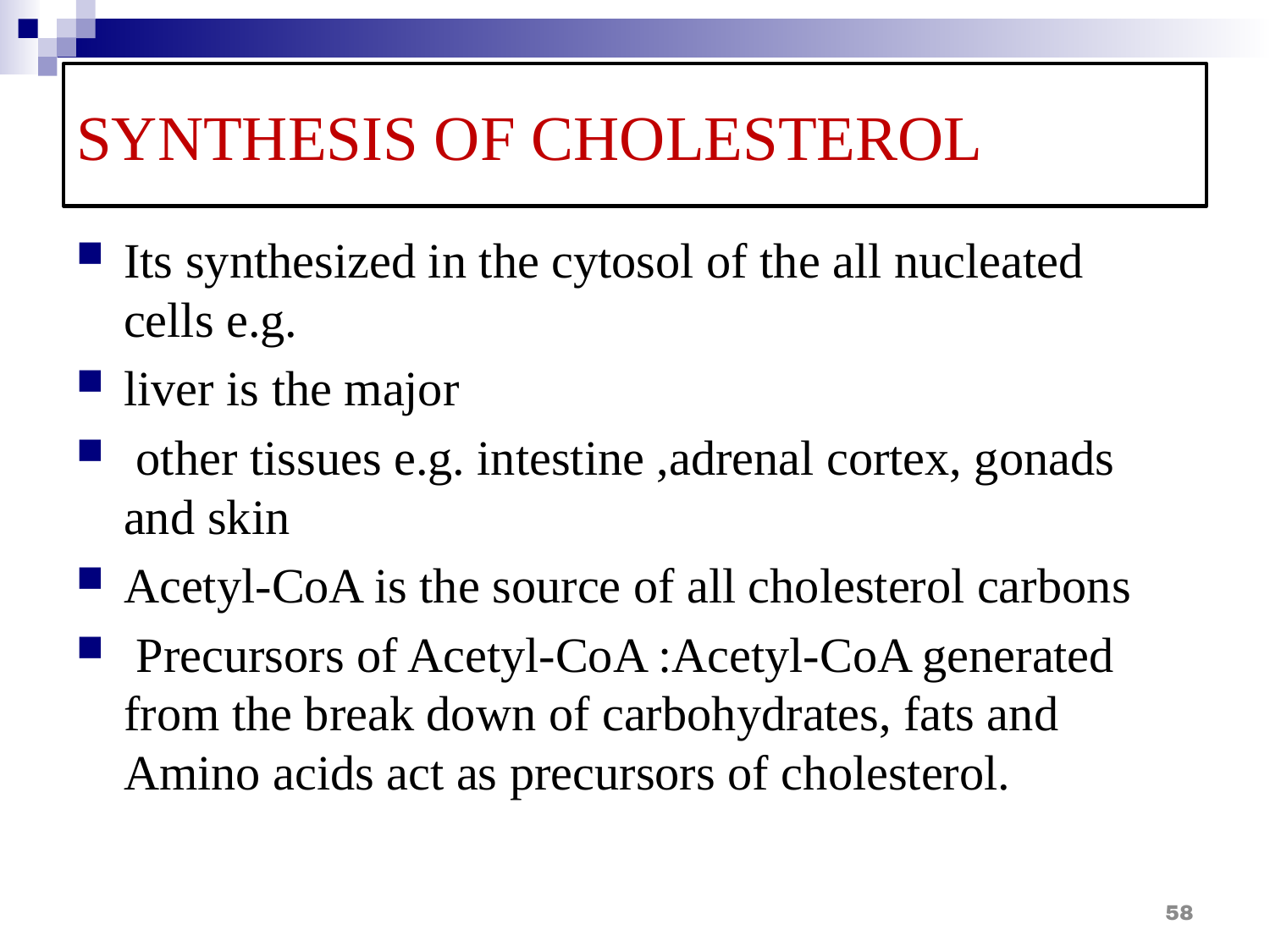

# SYNTHESIS OF CHOLESTEROL
Its synthesized in the cytosol of the all nucleated cells e.g.
liver is the major
 other tissues e.g. intestine ,adrenal cortex, gonads and skin
Acetyl-CoA is the source of all cholesterol carbons
 Precursors of Acetyl-CoA :Acetyl-CoA generated from the break down of carbohydrates, fats and Amino acids act as precursors of cholesterol.
58